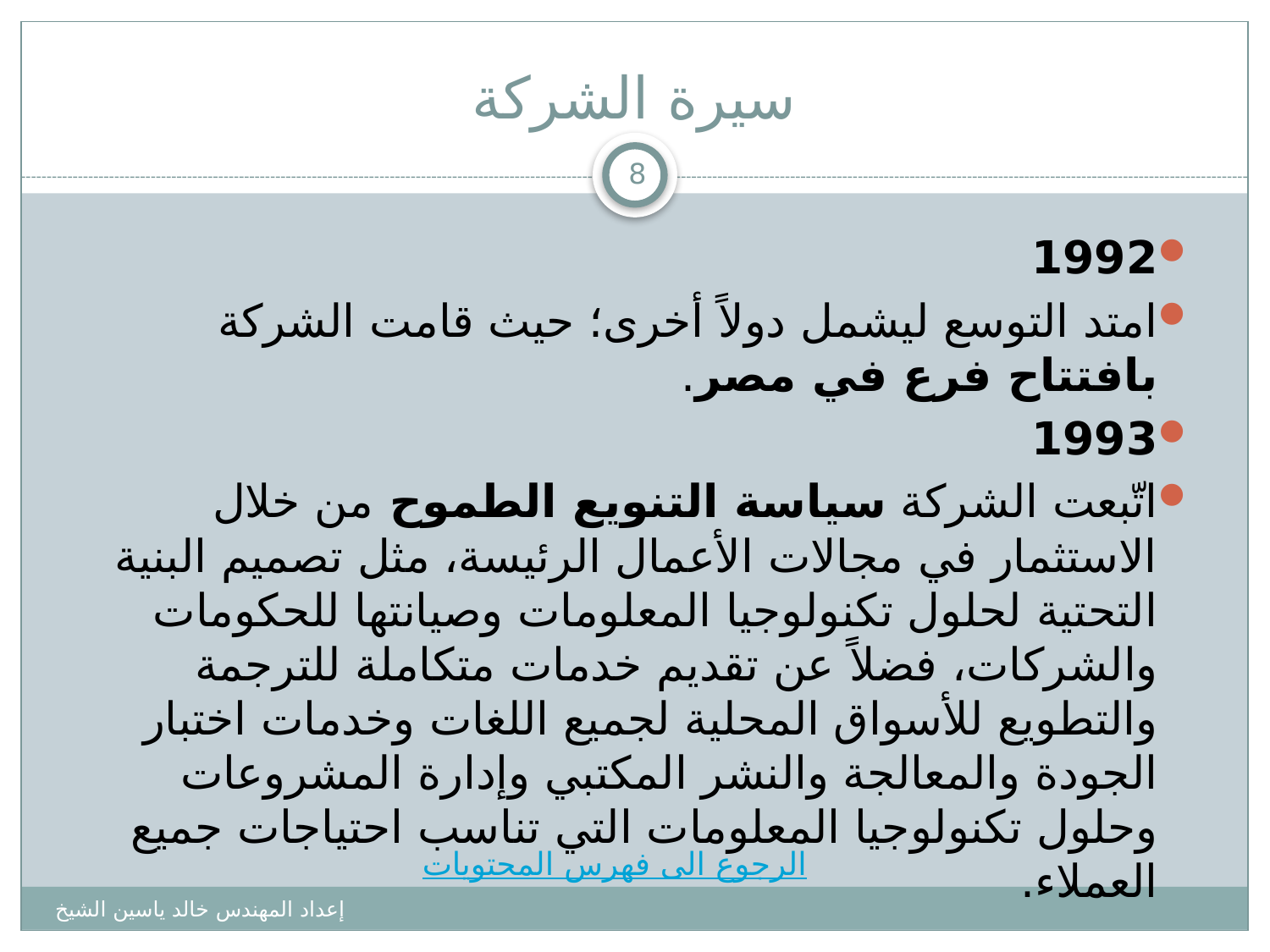

# سيرة الشركة
8
1992
امتد التوسع ليشمل دولاً أخرى؛ حيث قامت الشركة بافتتاح فرع في مصر.
1993
اتّبعت الشركة سياسة التنويع الطموح من خلال الاستثمار في مجالات الأعمال الرئيسة، مثل تصميم البنية التحتية لحلول تكنولوجيا المعلومات وصيانتها للحكومات والشركات، فضلاً عن تقديم خدمات متكاملة للترجمة والتطويع للأسواق المحلية لجميع اللغات وخدمات اختبار الجودة والمعالجة والنشر المكتبي وإدارة المشروعات وحلول تكنولوجيا المعلومات التي تناسب احتياجات جميع العملاء.

الرجوع الى فهرس المحتويات
إعداد المهندس خالد ياسين الشيخ